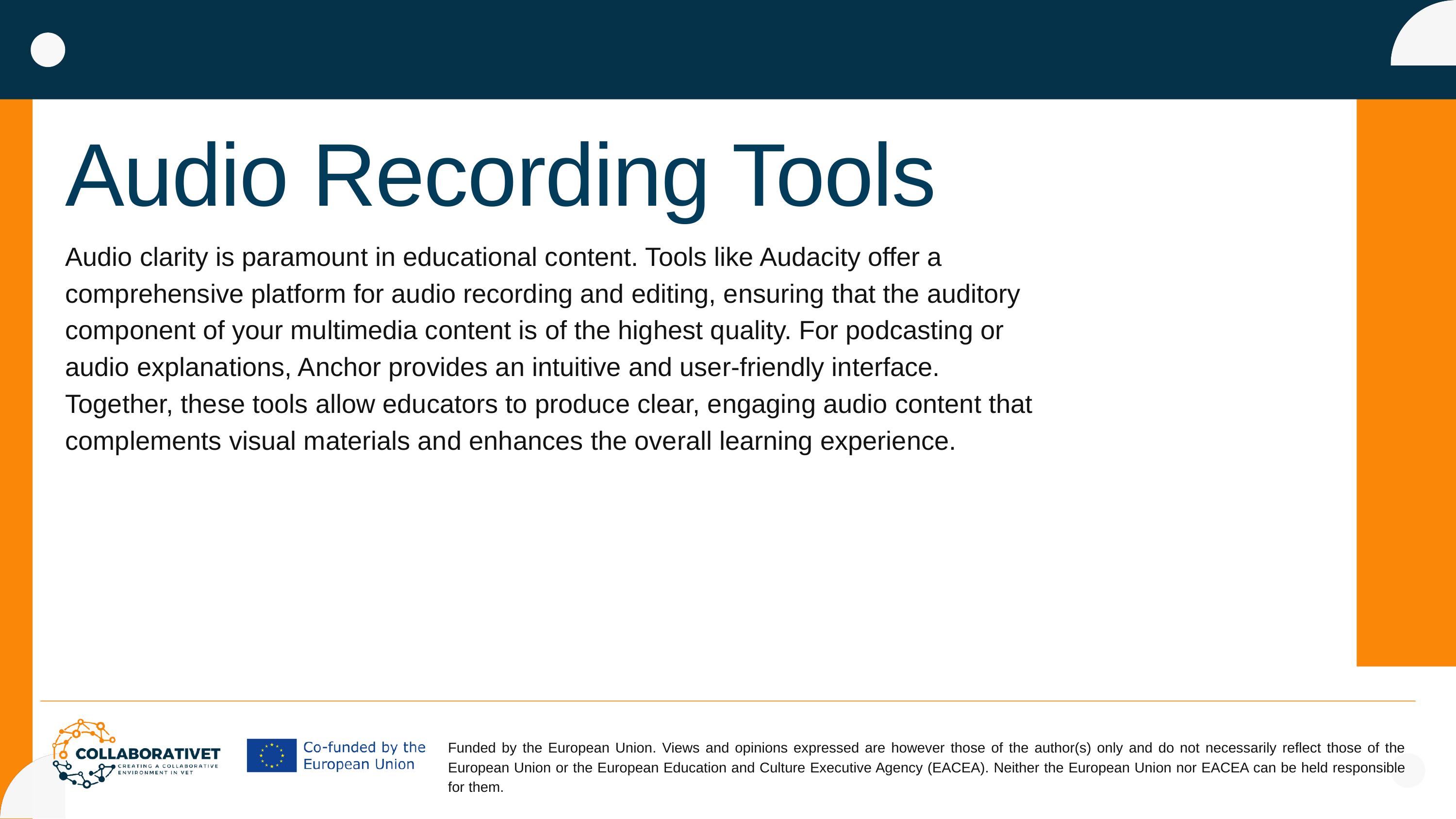

Audio Recording Tools
Audio clarity is paramount in educational content. Tools like Audacity offer a comprehensive platform for audio recording and editing, ensuring that the auditory component of your multimedia content is of the highest quality. For podcasting or audio explanations, Anchor provides an intuitive and user-friendly interface. Together, these tools allow educators to produce clear, engaging audio content that complements visual materials and enhances the overall learning experience.

Funded by the European Union. Views and opinions expressed are however those of the author(s) only and do not necessarily reflect those of the European Union or the European Education and Culture Executive Agency (EACEA). Neither the European Union nor EACEA can be held responsible for them.